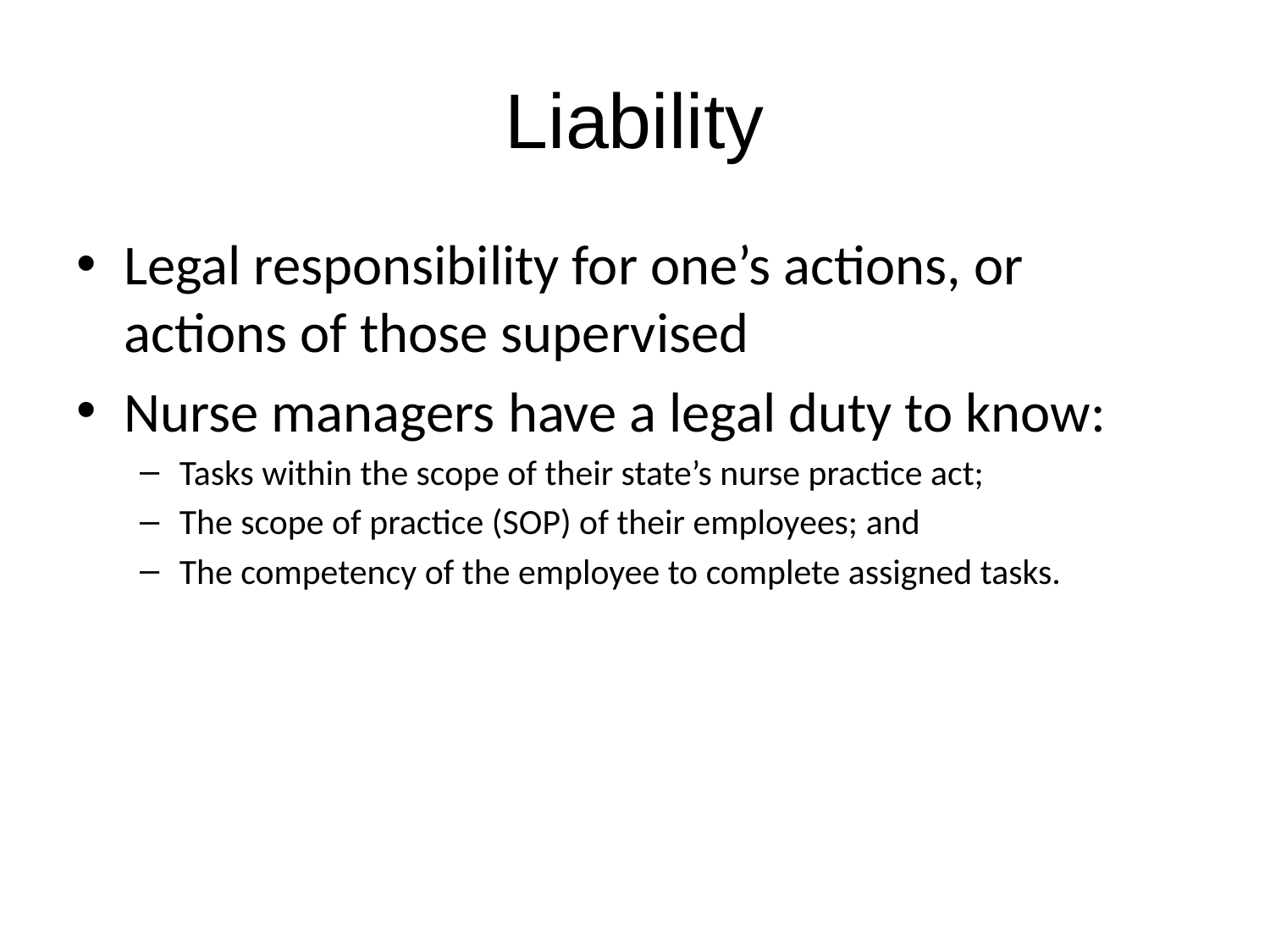

# Liability
Legal responsibility for one’s actions, or actions of those supervised
Nurse managers have a legal duty to know:
Tasks within the scope of their state’s nurse practice act;
The scope of practice (SOP) of their employees; and
The competency of the employee to complete assigned tasks.